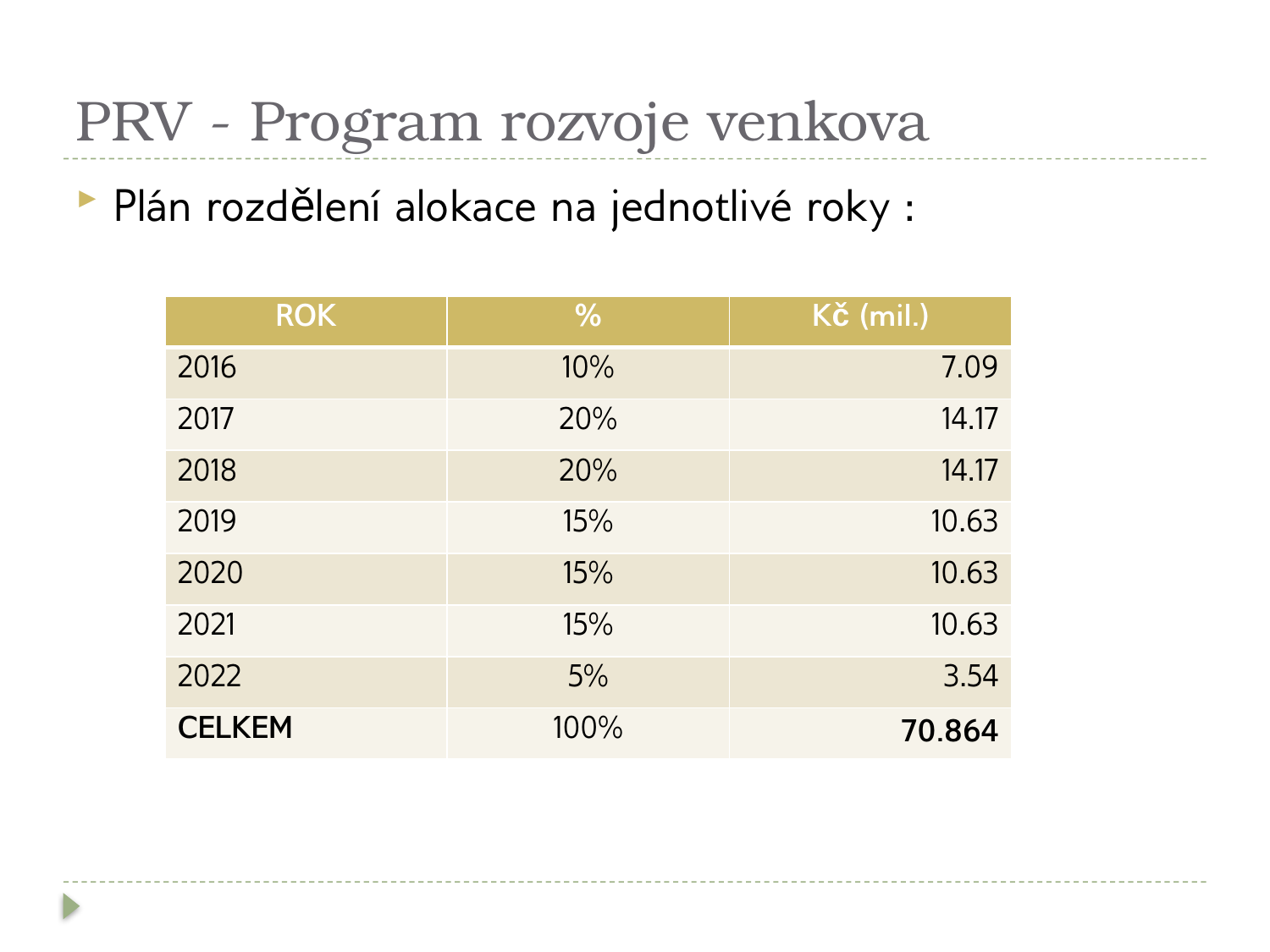

# PRV - Program rozvoje venkova
Plán rozdělení alokace na jednotlivé roky :

| ROK | % | Kč (mil.) |
| --- | --- | --- |
| 2016 | 10% | 7.09 |
| 2017 | 20% | 14.17 |
| 2018 | 20% | 14.17 |
| 2019 | 15% | 10.63 |
| 2020 | 15% | 10.63 |
| 2021 | 15% | 10.63 |
| 2022 | 5% | 3.54 |
| CELKEM | 100% | 70.864 |